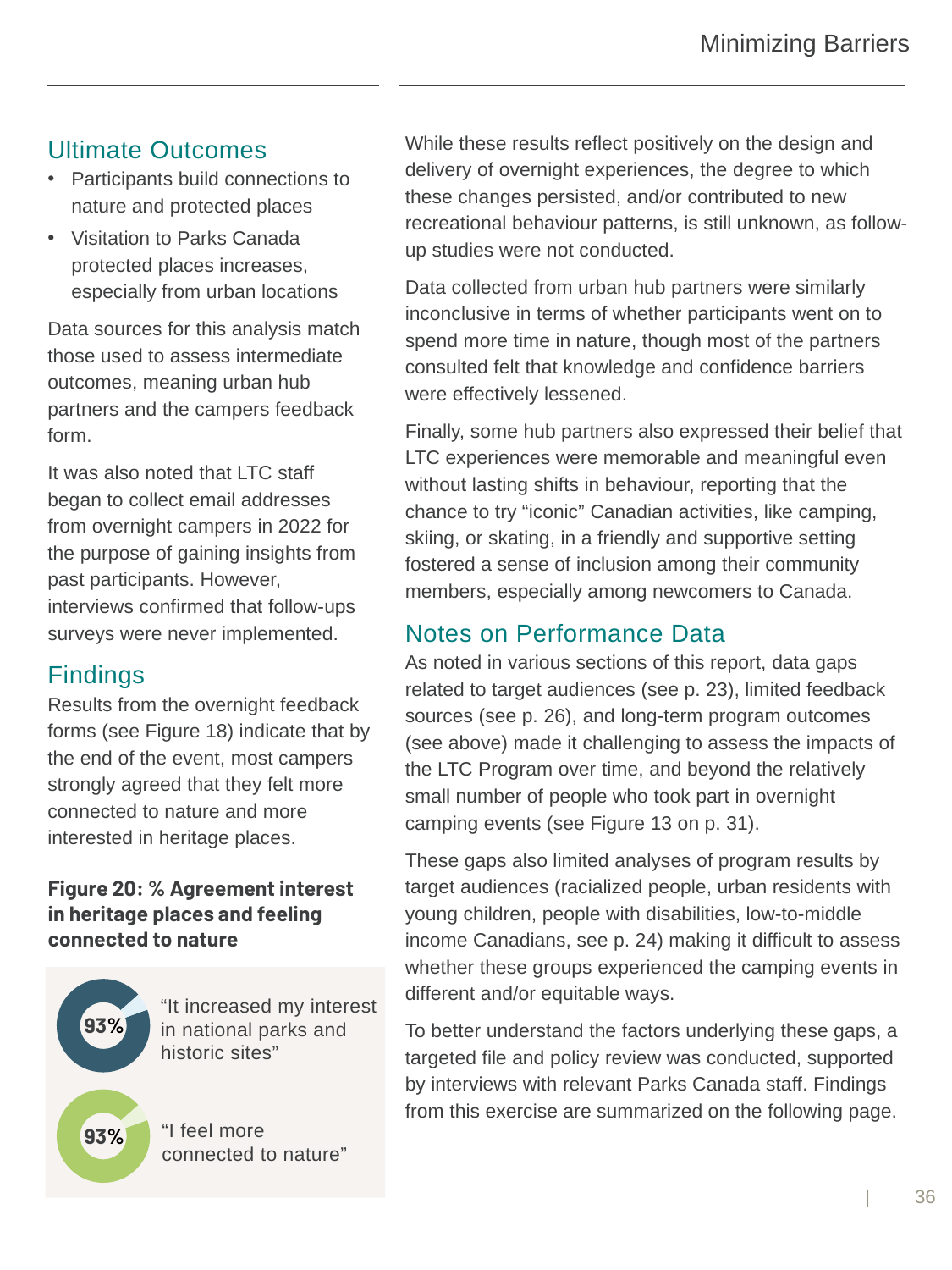

# Minimizing Barriers
While these results reflect positively on the design and delivery of overnight experiences, the degree to which these changes persisted, and/or contributed to new recreational behaviour patterns, is still unknown, as follow-up studies were not conducted.
Data collected from urban hub partners were similarly inconclusive in terms of whether participants went on to spend more time in nature, though most of the partners consulted felt that knowledge and confidence barriers were effectively lessened.
Finally, some hub partners also expressed their belief that LTC experiences were memorable and meaningful even without lasting shifts in behaviour, reporting that the chance to try “iconic” Canadian activities, like camping, skiing, or skating, in a friendly and supportive setting fostered a sense of inclusion among their community members, especially among newcomers to Canada.
Notes on Performance Data
As noted in various sections of this report, data gaps related to target audiences (see p. 23), limited feedback sources (see p. 26), and long-term program outcomes (see above) made it challenging to assess the impacts of the LTC Program over time, and beyond the relatively small number of people who took part in overnight camping events (see Figure 13 on p. 31).
These gaps also limited analyses of program results by target audiences (racialized people, urban residents with young children, people with disabilities, low-to-middle income Canadians, see p. 24) making it difficult to assess whether these groups experienced the camping events in different and/or equitable ways.
To better understand the factors underlying these gaps, a targeted file and policy review was conducted, supported by interviews with relevant Parks Canada staff. Findings from this exercise are summarized on the following page.
Ultimate Outcomes
Participants build connections to nature and protected places
Visitation to Parks Canada protected places increases, especially from urban locations
Data sources for this analysis match those used to assess intermediate outcomes, meaning urban hub partners and the campers feedback form.
It was also noted that LTC staff began to collect email addresses from overnight campers in 2022 for the purpose of gaining insights from past participants. However, interviews confirmed that follow-ups surveys were never implemented.
Findings
Results from the overnight feedback forms (see Figure 18) indicate that by the end of the event, most campers strongly agreed that they felt more connected to nature and more interested in heritage places.
Figure 20: % Agreement interest in heritage places and feeling connected to nature

### Chart

| Category |  |
|---|---|
| Strongly Agree | 0.94 |
| Other | 0.06 |
“It increased my interest in national parks and historic sites”
93%

### Chart

| Category |  |
|---|---|
| Strongly Agree | 0.94 |
| Other | 0.06 |
“I feel more connected to nature”
93%